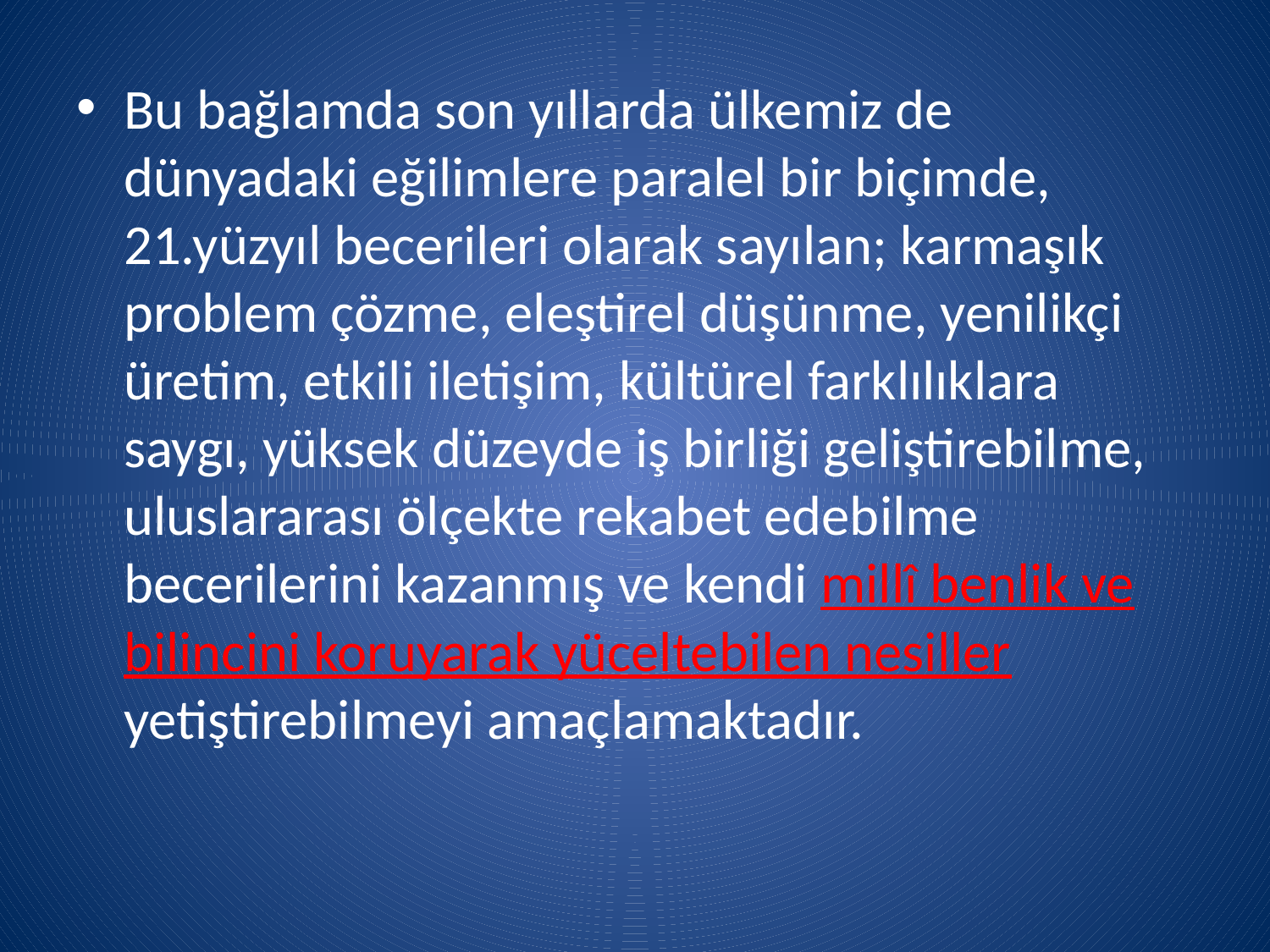

Bu bağlamda son yıllarda ülkemiz de dünyadaki eğilimlere paralel bir biçimde, 21.yüzyıl becerileri olarak sayılan; karmaşık problem çözme, eleştirel düşünme, yenilikçi üretim, etkili iletişim, kültürel farklılıklara saygı, yüksek düzeyde iş birliği geliştirebilme, uluslararası ölçekte rekabet edebilme becerilerini kazanmış ve kendi millî benlik ve bilincini koruyarak yüceltebilen nesiller yetiştirebilmeyi amaçlamaktadır.